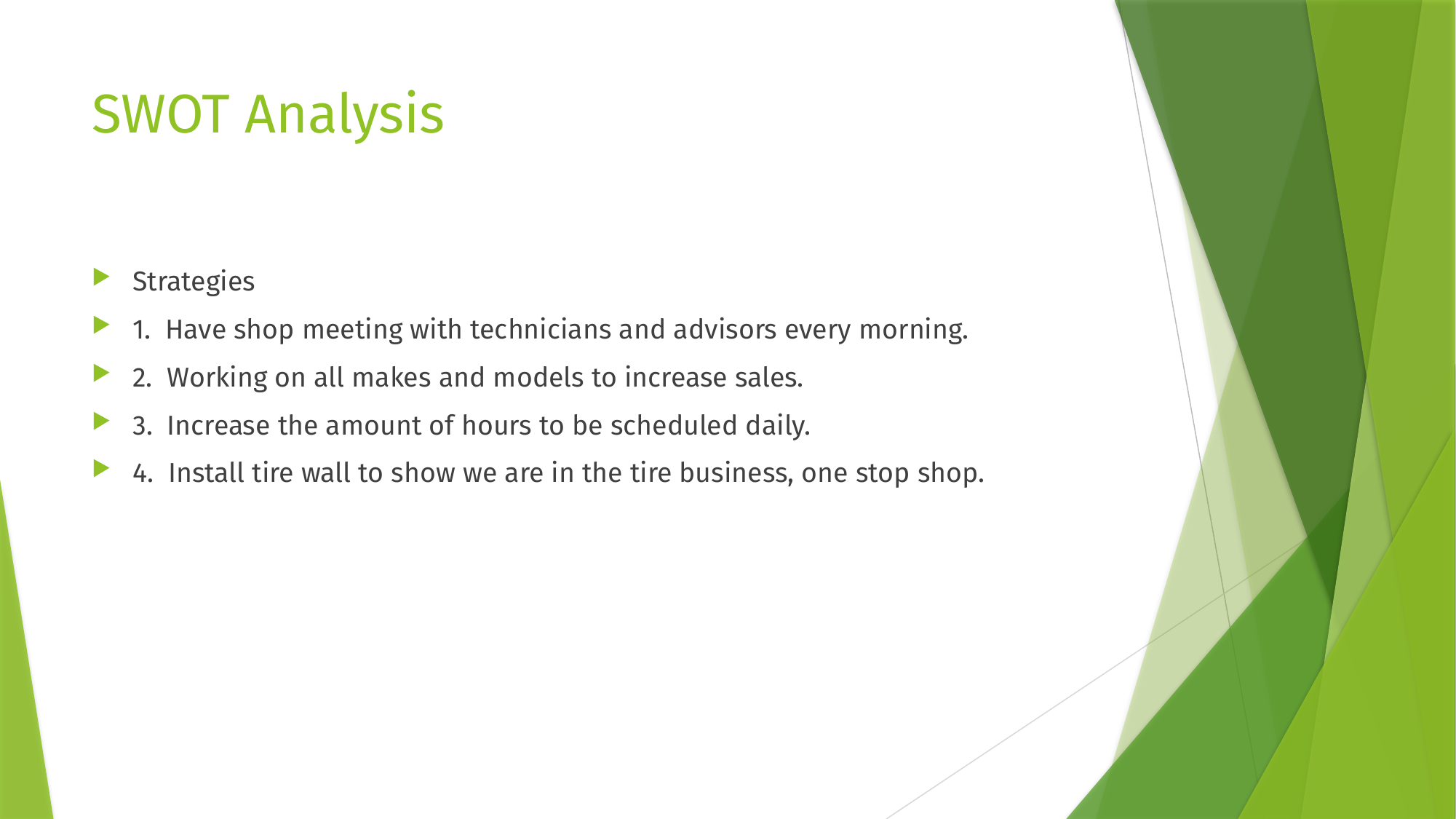

# SWOT Analysis
Strategies
1.  Have shop meeting with technicians and advisors every morning.
2.  Working on all makes and models to increase sales.
3.  Increase the amount of hours to be scheduled daily.
4.  Install tire wall to show we are in the tire business, one stop shop.